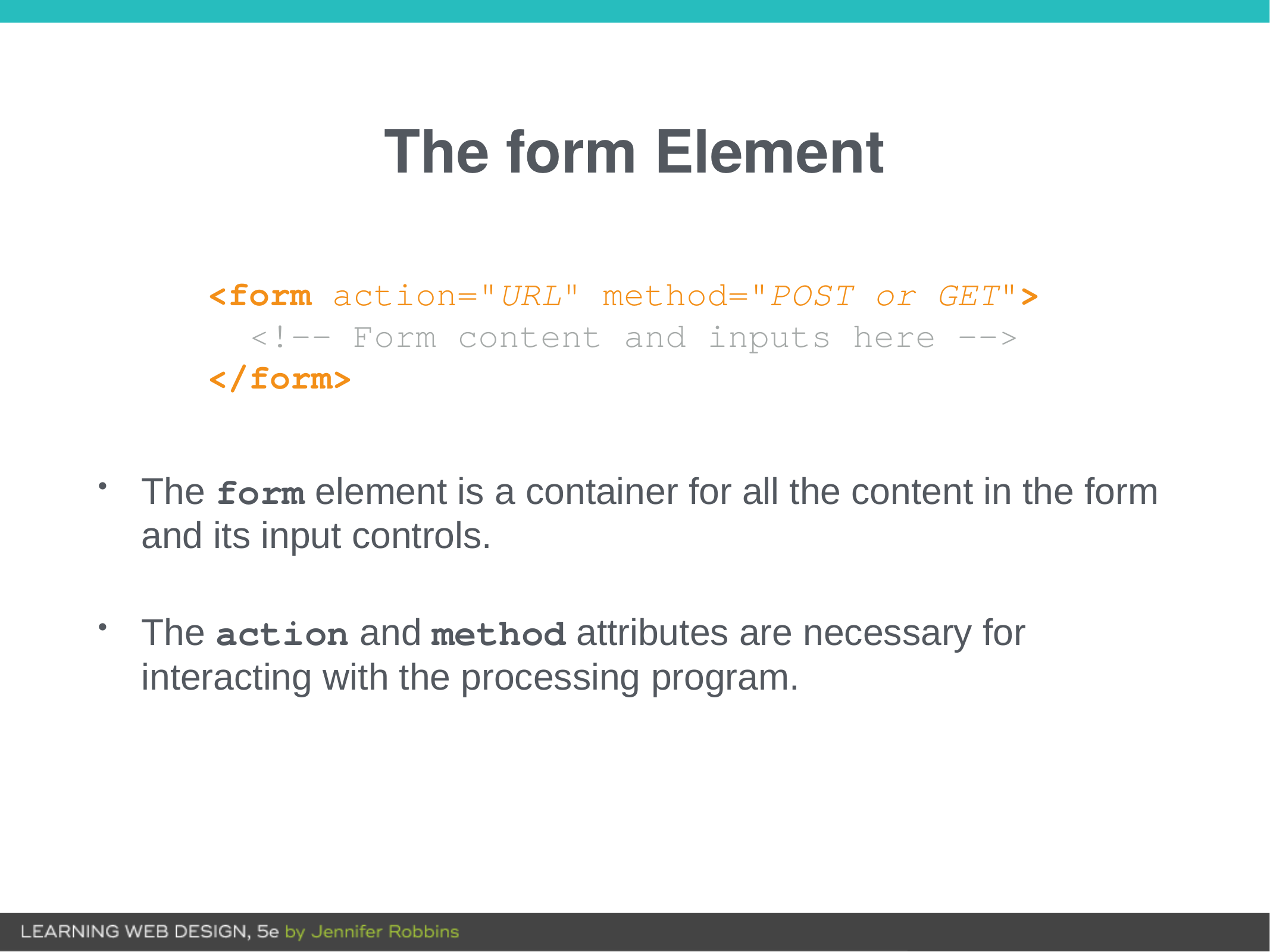

# The form Element
<form action="URL" method="POST or GET">
  <!-- Form content and inputs here -->
</form>
The form element is a container for all the content in the form and its input controls.
The action and method attributes are necessary for interacting with the processing program.